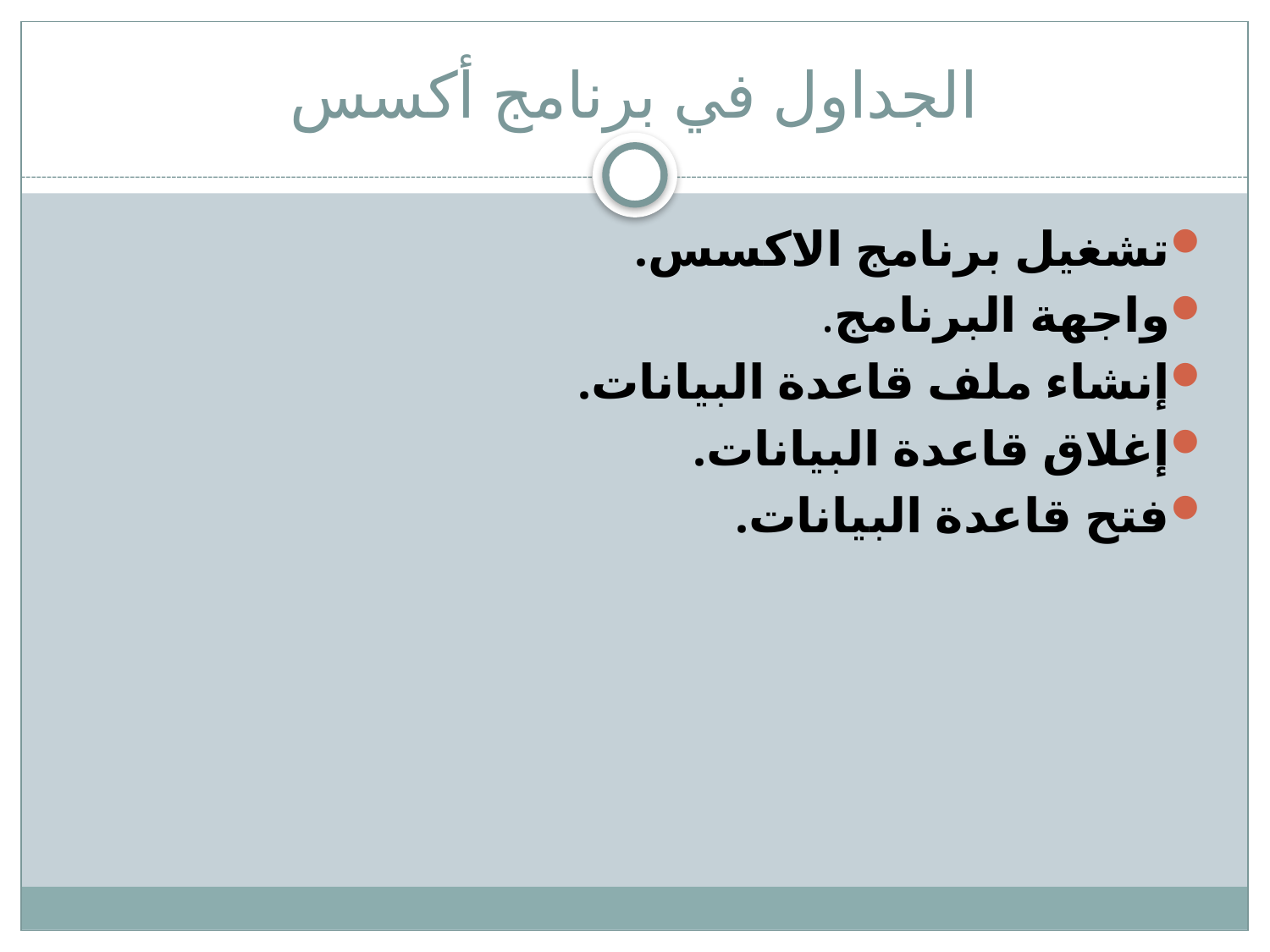

# الجداول في برنامج أكسس
تشغيل برنامج الاكسس.
واجهة البرنامج.
إنشاء ملف قاعدة البيانات.
إغلاق قاعدة البيانات.
فتح قاعدة البيانات.